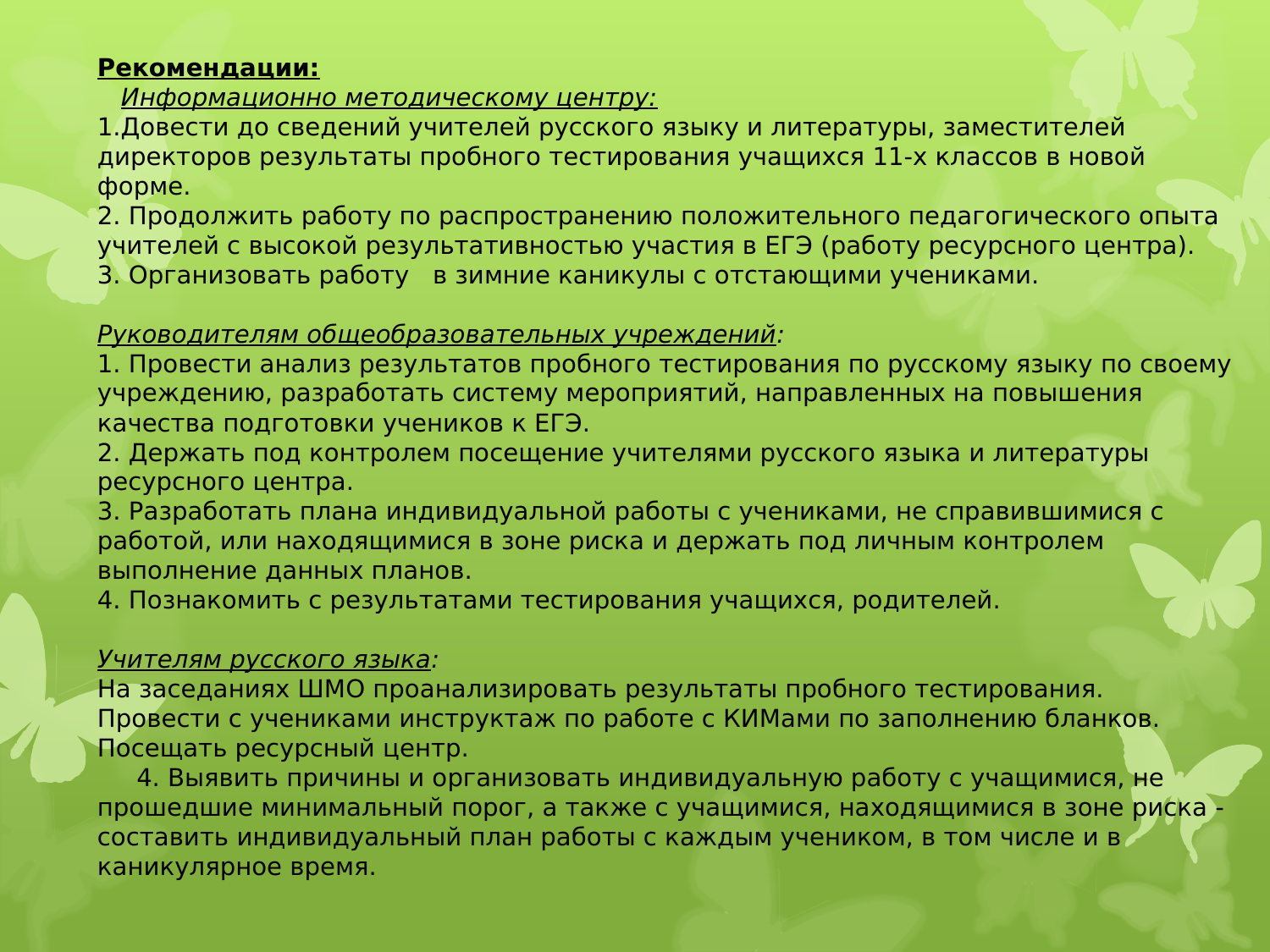

Рекомендации:
   Информационно методическому центру:
1.Довести до сведений учителей русского языку и литературы, заместителей директоров результаты пробного тестирования учащихся 11-х классов в новой форме.
2. Продолжить работу по распространению положительного педагогического опыта учителей с высокой результативностью участия в ЕГЭ (работу ресурсного центра).
3. Организовать работу   в зимние каникулы с отстающими учениками.

Руководителям общеобразовательных учреждений:
1. Провести анализ результатов пробного тестирования по русскому языку по своему учреждению, разработать систему мероприятий, направленных на повышения качества подготовки учеников к ЕГЭ.
2. Держать под контролем посещение учителями русского языка и литературы ресурсного центра.
3. Разработать плана индивидуальной работы с учениками, не справившимися с работой, или находящимися в зоне риска и держать под личным контролем выполнение данных планов.
4. Познакомить с результатами тестирования учащихся, родителей.

Учителям русского языка:
На заседаниях ШМО проанализировать результаты пробного тестирования.
Провести с учениками инструктаж по работе с КИМами по заполнению бланков.
Посещать ресурсный центр.
     4. Выявить причины и организовать индивидуальную работу с учащимися, не прошедшие минимальный порог, а также с учащимися, находящимися в зоне риска - составить индивидуальный план работы с каждым учеником, в том числе и в каникулярное время.